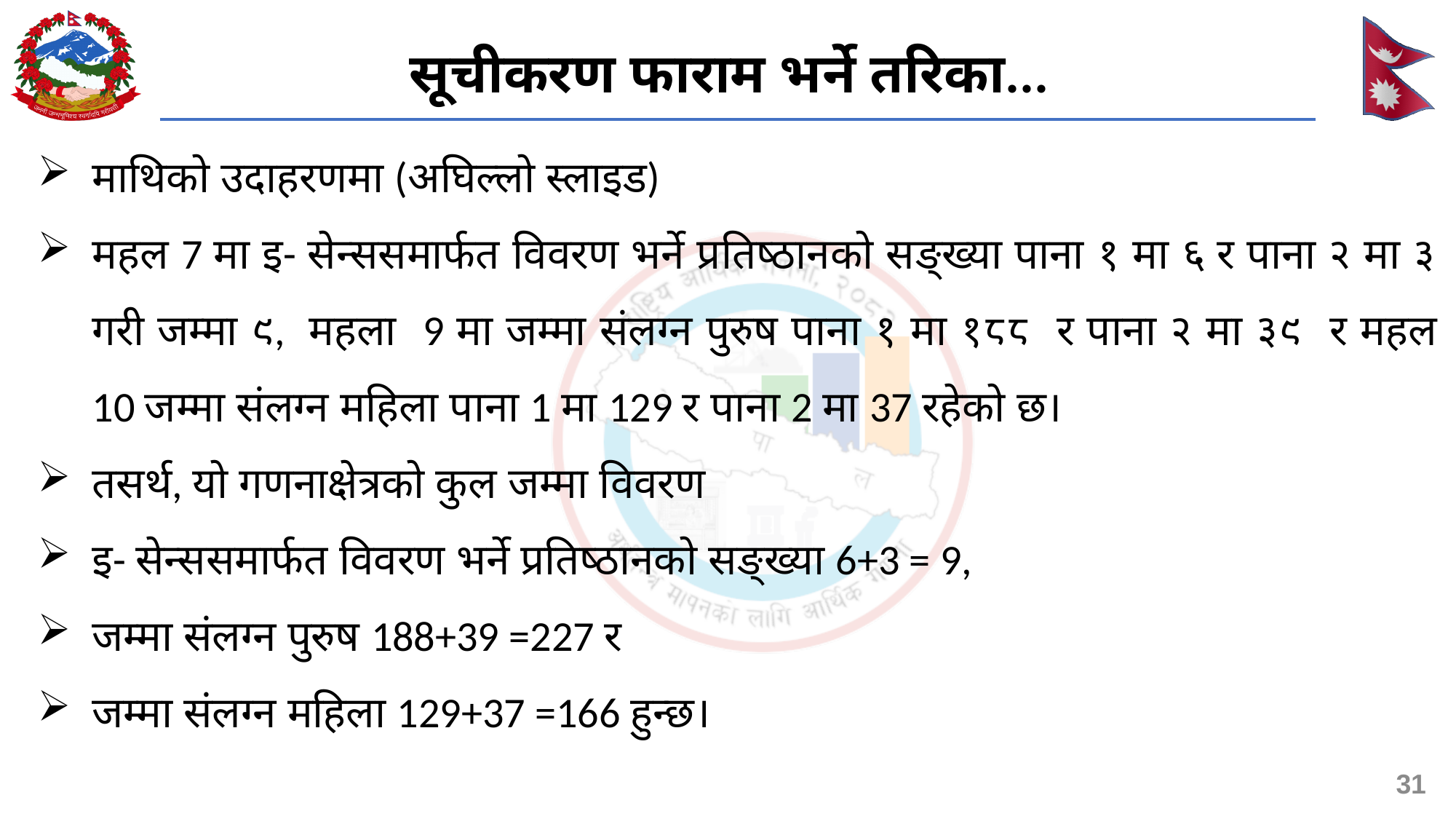

सूचीकरण फाराम भर्ने तरिका...
#
माथिको उदाहरणमा (अघिल्लो स्लाइड)
महल 7 मा इ- सेन्ससमार्फत विवरण भर्ने प्रतिष्ठानको सङ्ख्या पाना १ मा ६ र पाना २ मा ३ गरी जम्मा ९,  महला  9 मा जम्मा संलग्न पुरुष पाना १ मा १८८  र पाना २ मा ३९  र महल 10 जम्मा संलग्न महिला पाना 1 मा 129 र पाना 2 मा 37 रहेको छ।
तसर्थ, यो गणनाक्षेत्रको कुल जम्मा विवरण
इ- सेन्ससमार्फत विवरण भर्ने प्रतिष्ठानको सङ्ख्या 6+3 = 9,
जम्मा संलग्न पुरुष 188+39 =227 र
जम्मा संलग्न महिला 129+37 =166 हुन्छ।

31